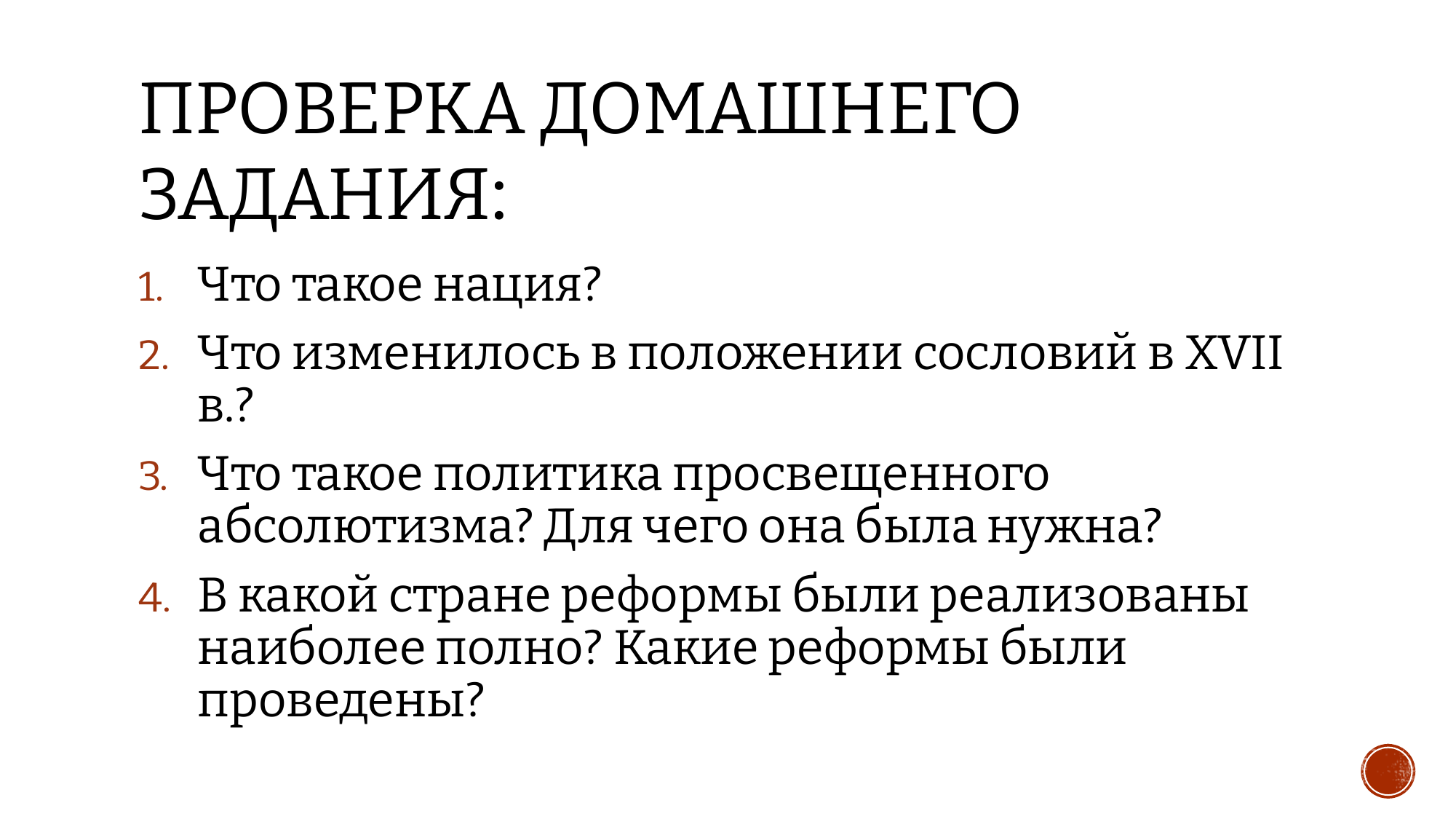

# Проверка домашнего задания:
Что такое нация?
Что изменилось в положении сословий в XVII в.?
Что такое политика просвещенного абсолютизма? Для чего она была нужна?
В какой стране реформы были реализованы наиболее полно? Какие реформы были проведены?